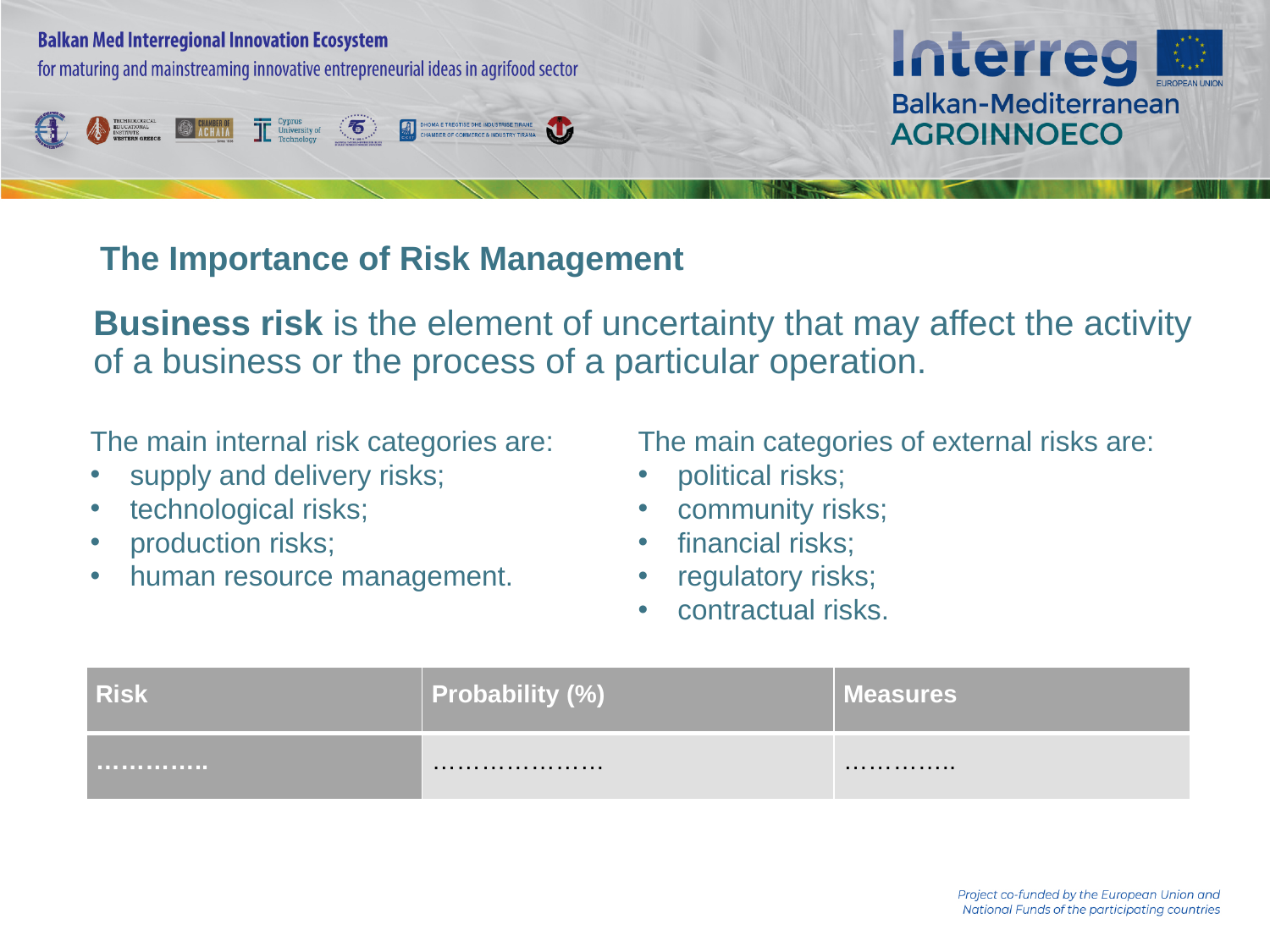

# The Importance of Risk Management
Business risk is the element of uncertainty that may affect the activity of a business or the process of a particular operation.

The main internal risk categories are:
supply and delivery risks;
technological risks;
production risks;
human resource management.
The main categories of external risks are:
political risks;
community risks;
financial risks;
regulatory risks;
contractual risks.
| Risk | Probability (%) | Measures |
| --- | --- | --- |
| ………….. | ………………… | ………….. |